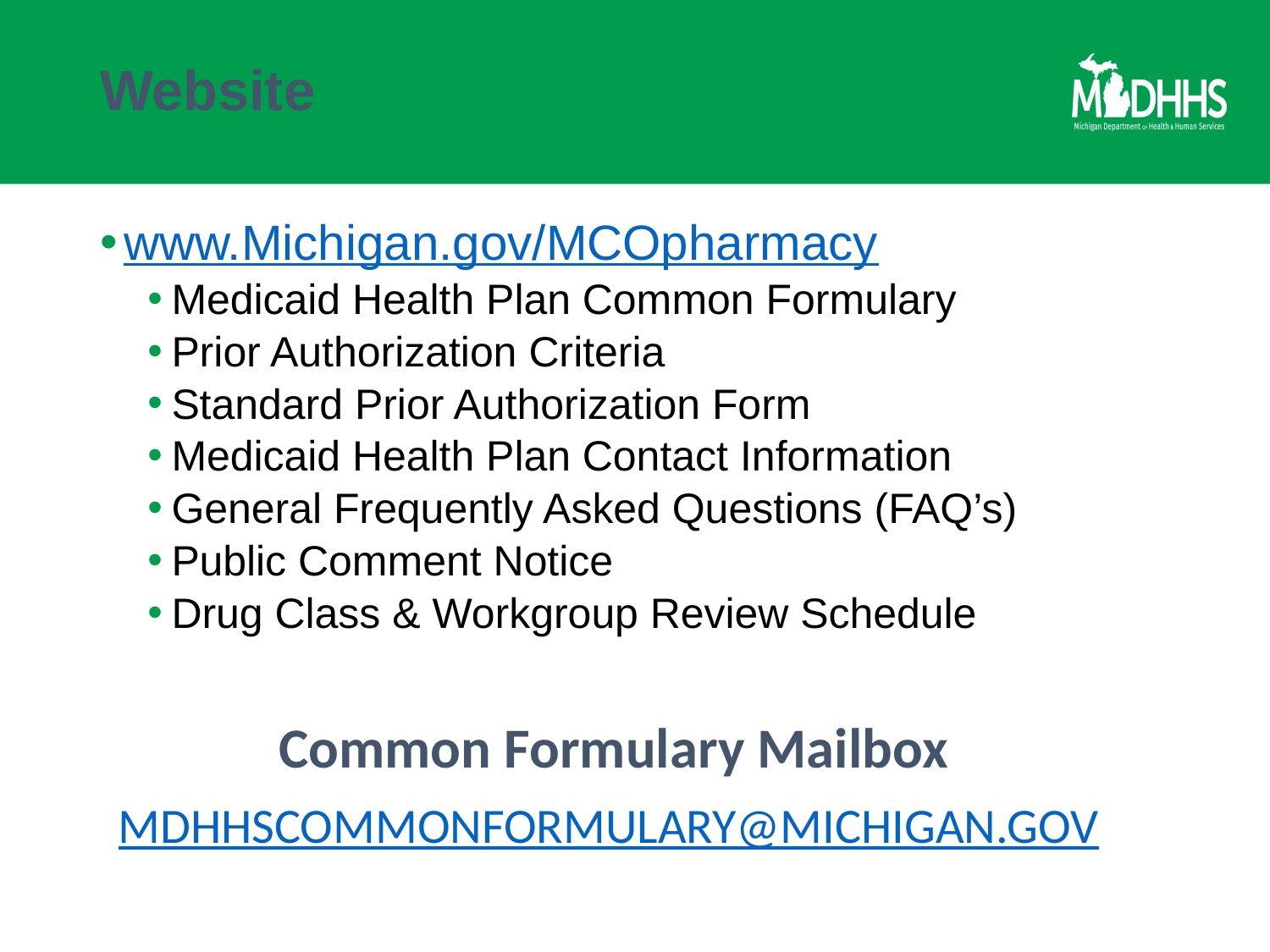

# Website
www.Michigan.gov/MCOpharmacy
Medicaid Health Plan Common Formulary
Prior Authorization Criteria
Standard Prior Authorization Form
Medicaid Health Plan Contact Information
General Frequently Asked Questions (FAQ’s)
Public Comment Notice
Drug Class & Workgroup Review Schedule
Common Formulary Mailbox
MDHHSCOMMONFORMULARY@MICHIGAN.GOV